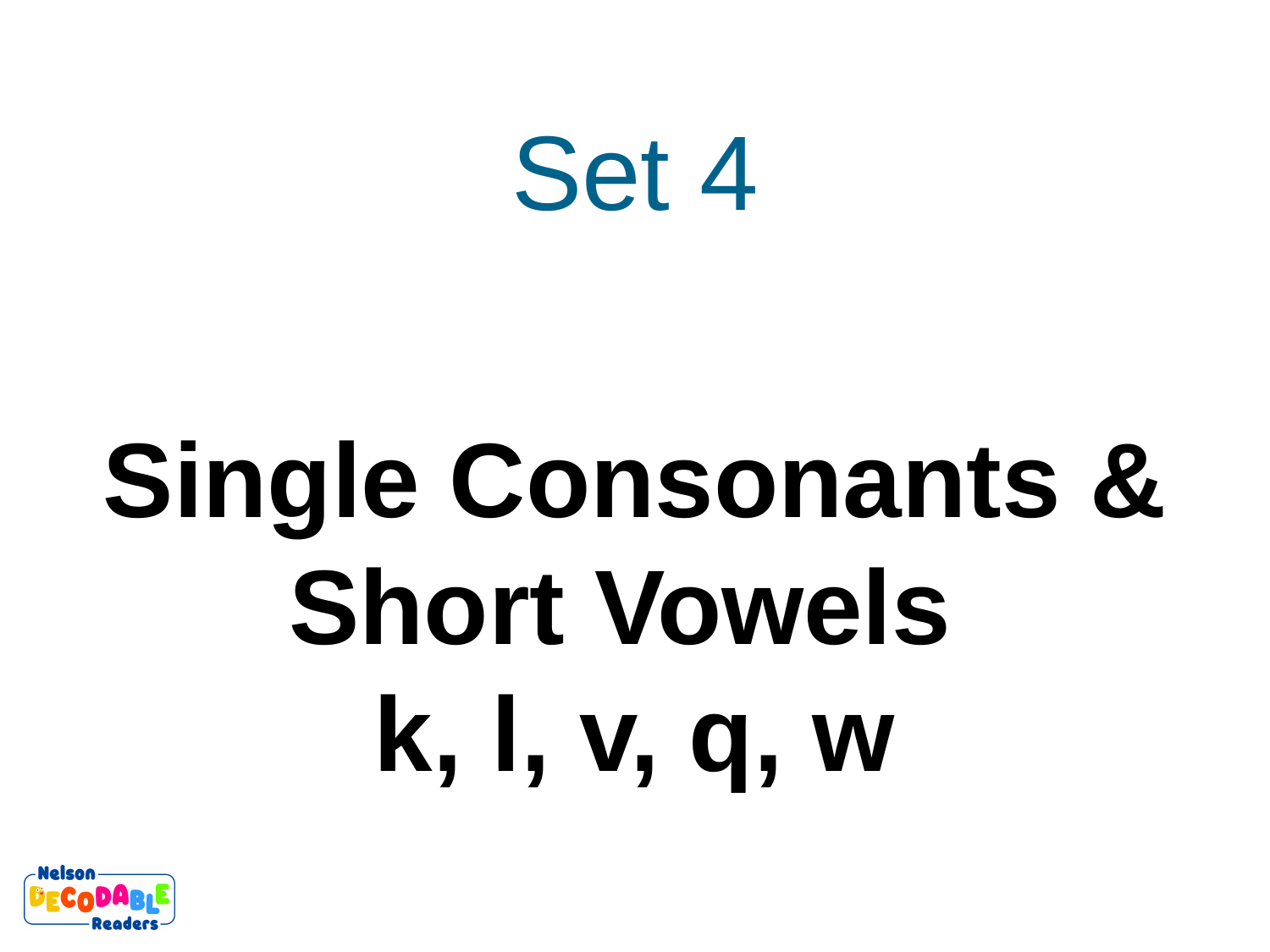

Set 4
Single Consonants & Short Vowels
k, l, v, q, w